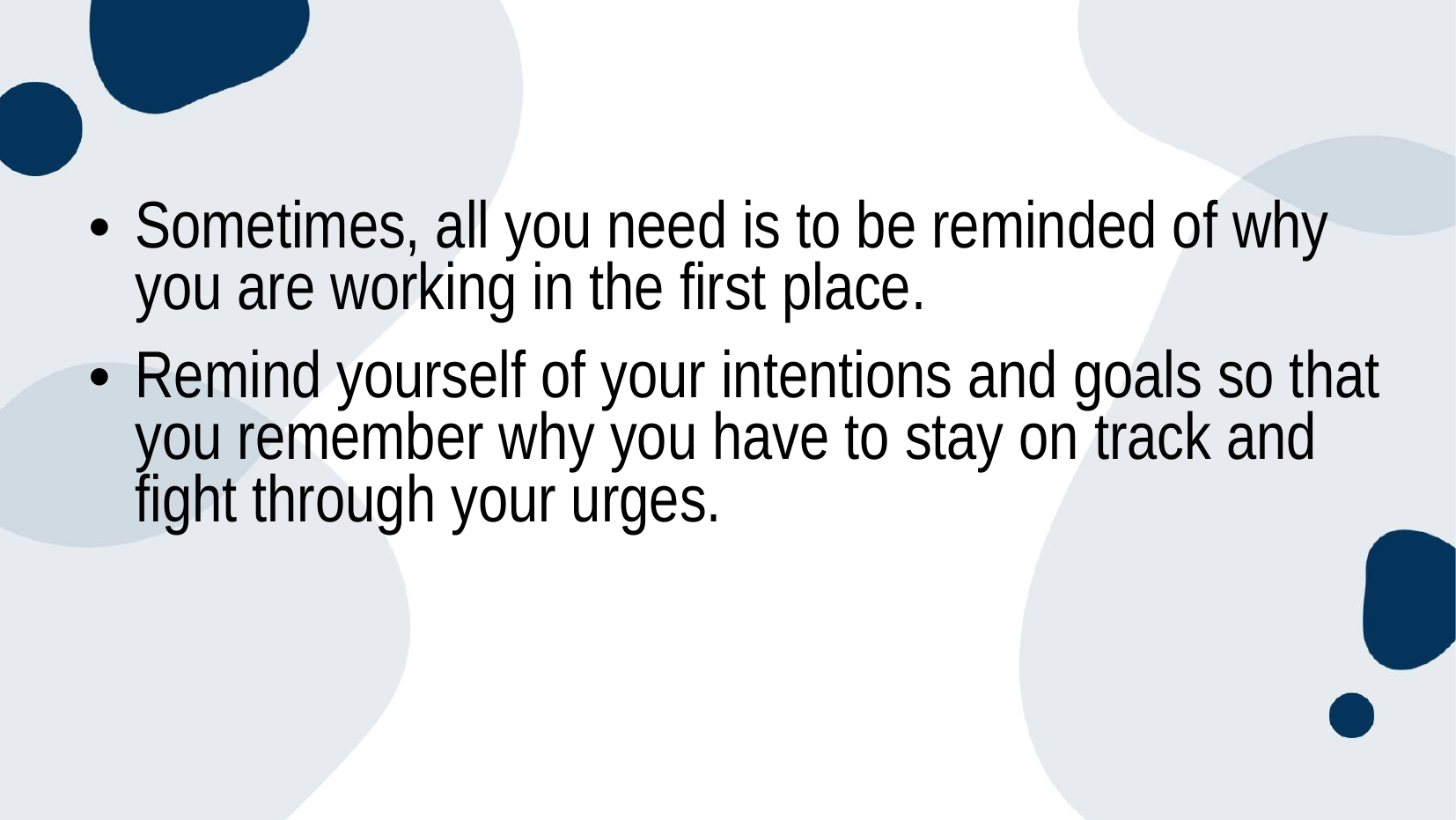

Sometimes, all you need is to be reminded of why you are working in the first place.
Remind yourself of your intentions and goals so that you remember why you have to stay on track and fight through your urges.